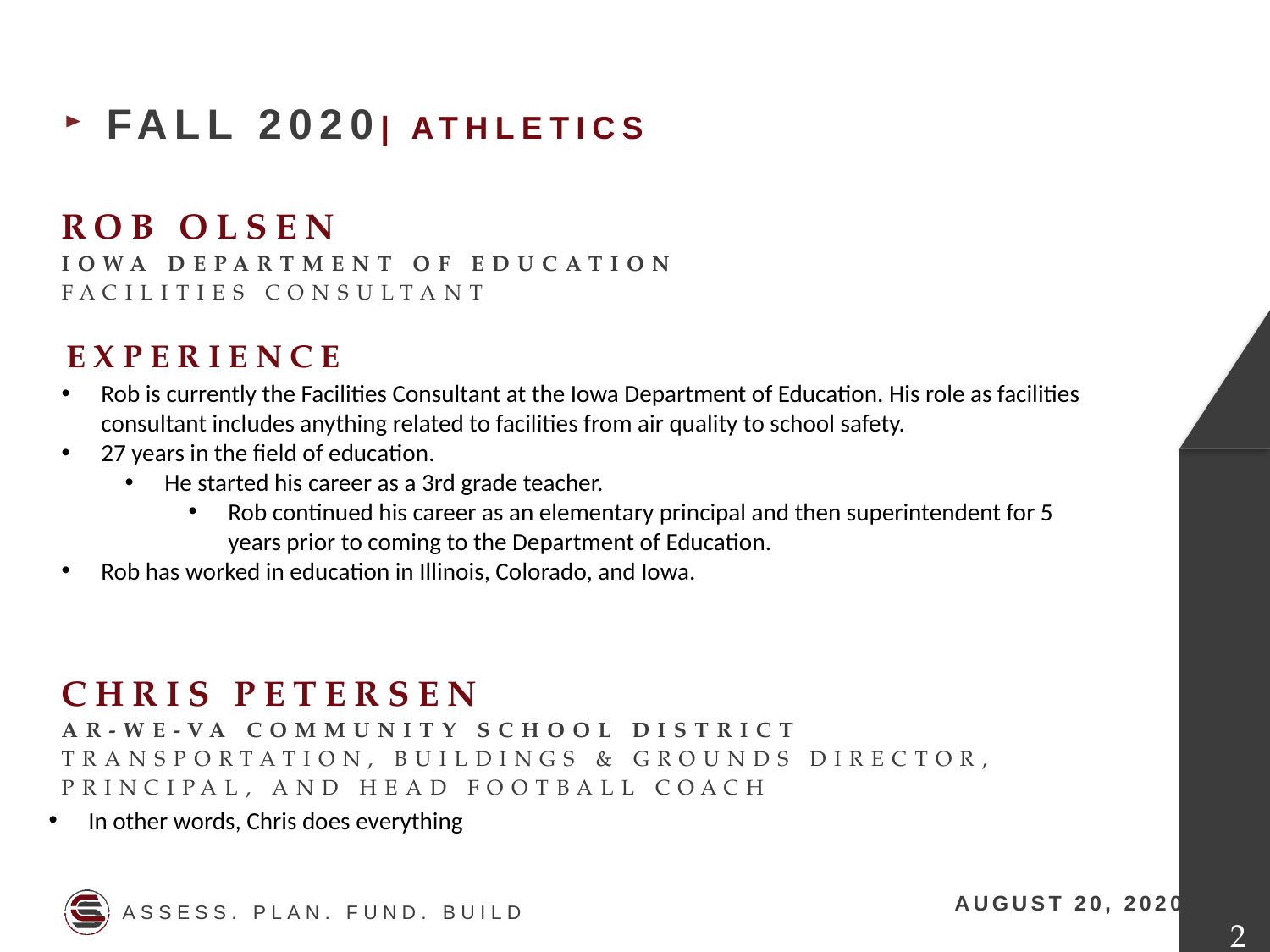

Fall 2020| athletics

Rob Olsen
Iowa Department of Education
Facilities Consultant

Experience
Rob is currently the Facilities Consultant at the Iowa Department of Education. His role as facilities consultant includes anything related to facilities from air quality to school safety.
27 years in the field of education.
He started his career as a 3rd grade teacher.
Rob continued his career as an elementary principal and then superintendent for 5 years prior to coming to the Department of Education.
Rob has worked in education in Illinois, Colorado, and Iowa.
CHRIS PETERSEN
Ar-We-VA Community school district
Transportation, buildings & grounds director, principal, and head football coach

In other words, Chris does everything
August 20, 2020

2